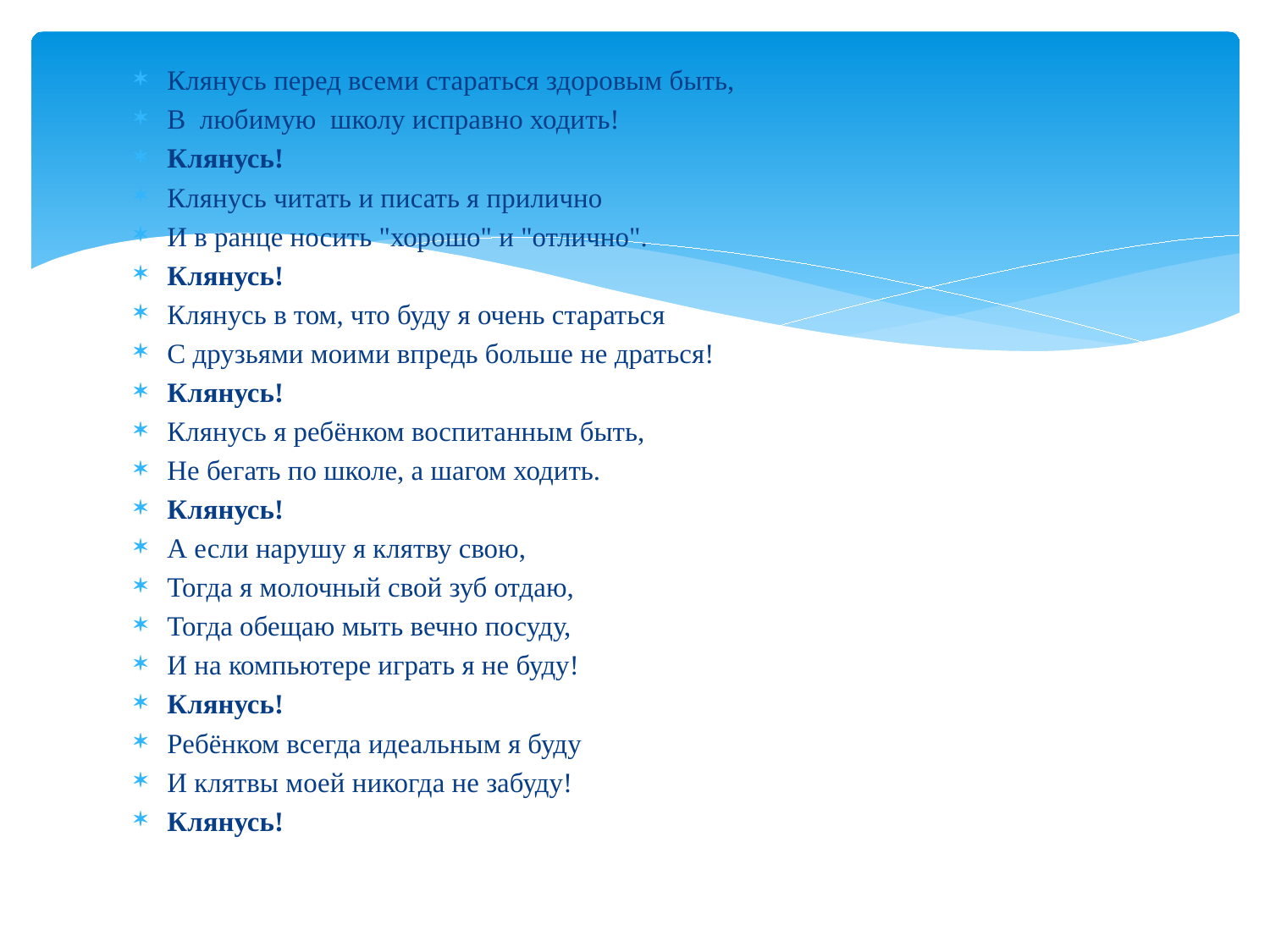

#
Клянусь перед всеми стараться здоровым быть,
В  любимую  школу исправно ходить!
Клянусь!
Клянусь читать и писать я прилично
И в ранце носить "хорошо" и "отлично".
Клянусь!
Клянусь в том, что буду я очень стараться
С друзьями моими впредь больше не драться!
Клянусь!
Клянусь я ребёнком воспитанным быть,
Не бегать по школе, а шагом ходить.
Клянусь!
А если нарушу я клятву свою,
Тогда я молочный свой зуб отдаю,
Тогда обещаю мыть вечно посуду,
И на компьютере играть я не буду!
Клянусь!
Ребёнком всегда идеальным я буду
И клятвы моей никогда не забуду!
Клянусь!